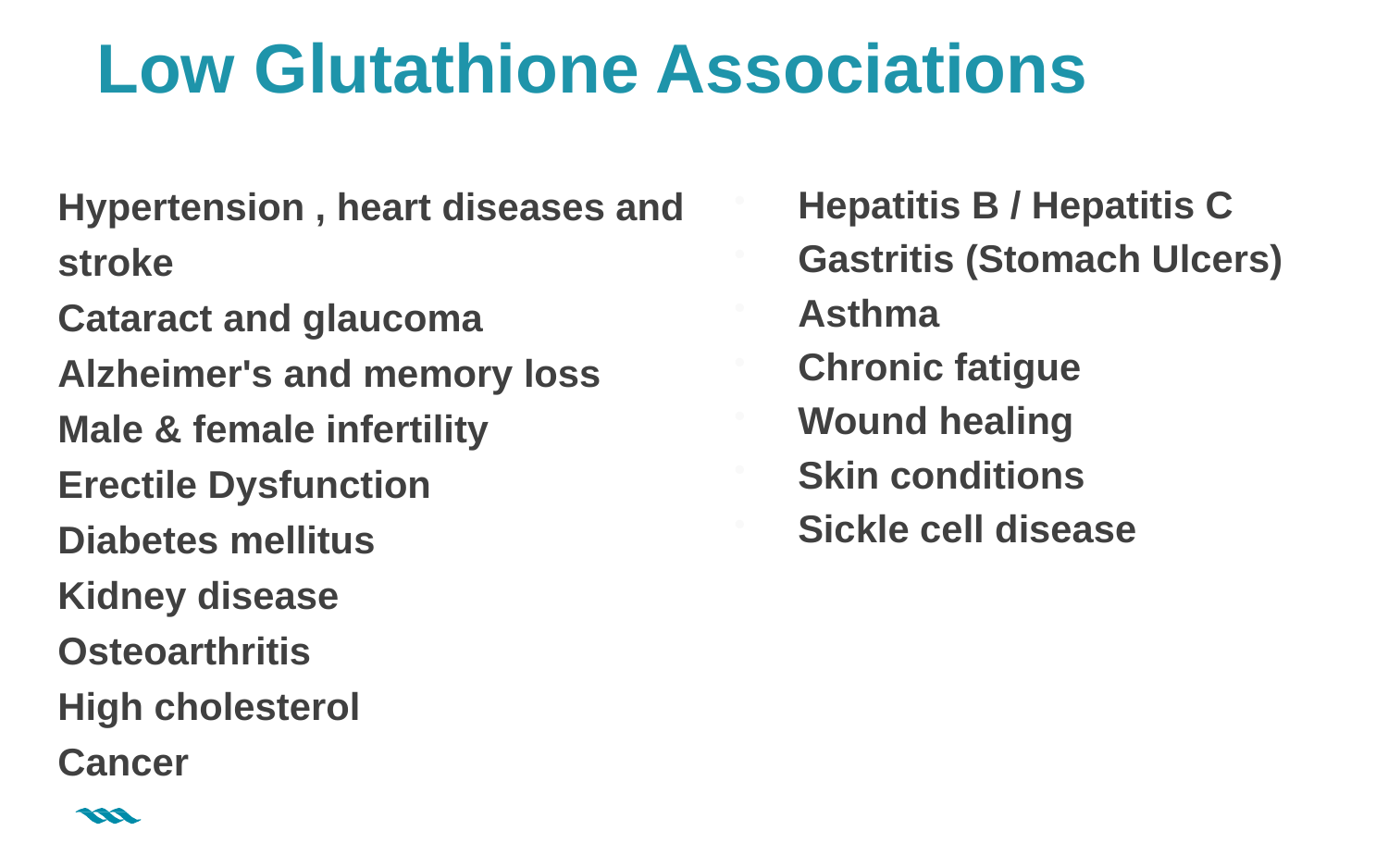

# Low Glutathione Associations
Hepatitis B / Hepatitis C
Gastritis (Stomach Ulcers)
Asthma
Chronic fatigue
Wound healing
Skin conditions
Sickle cell disease
Hypertension , heart diseases and stroke
Cataract and glaucoma
Alzheimer's and memory loss
Male & female infertility
Erectile Dysfunction
Diabetes mellitus
Kidney disease
Osteoarthritis
High cholesterol
Cancer